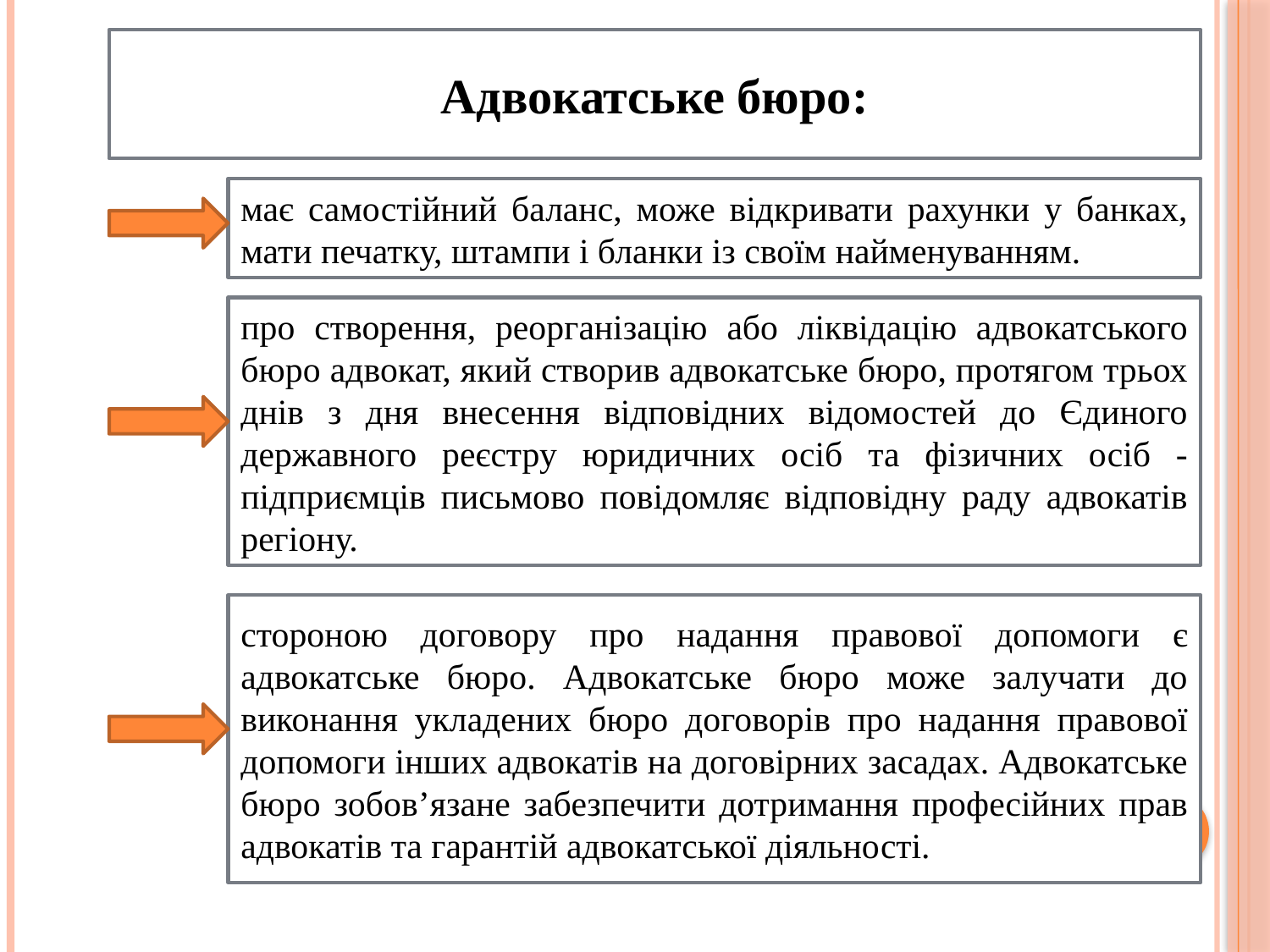

Адвокатське бюро:
має самостійний баланс, може відкривати рахунки у банках, мати печатку, штампи і бланки із своїм найменуванням.

про створення, реорганізацію або ліквідацію адвокатського бюро адвокат, який створив адвокатське бюро, протягом трьох днів з дня внесення відповідних відомостей до Єдиного державного реєстру юридичних осіб та фізичних осіб - підприємців письмово повідомляє відповідну раду адвокатів регіону.

стороною договору про надання правової допомоги є адвокатське бюро. Адвокатське бюро може залучати до виконання укладених бюро договорів про надання правової допомоги інших адвокатів на договірних засадах. Адвокатське бюро зобов’язане забезпечити дотримання професійних прав адвокатів та гарантій адвокатської діяльності.